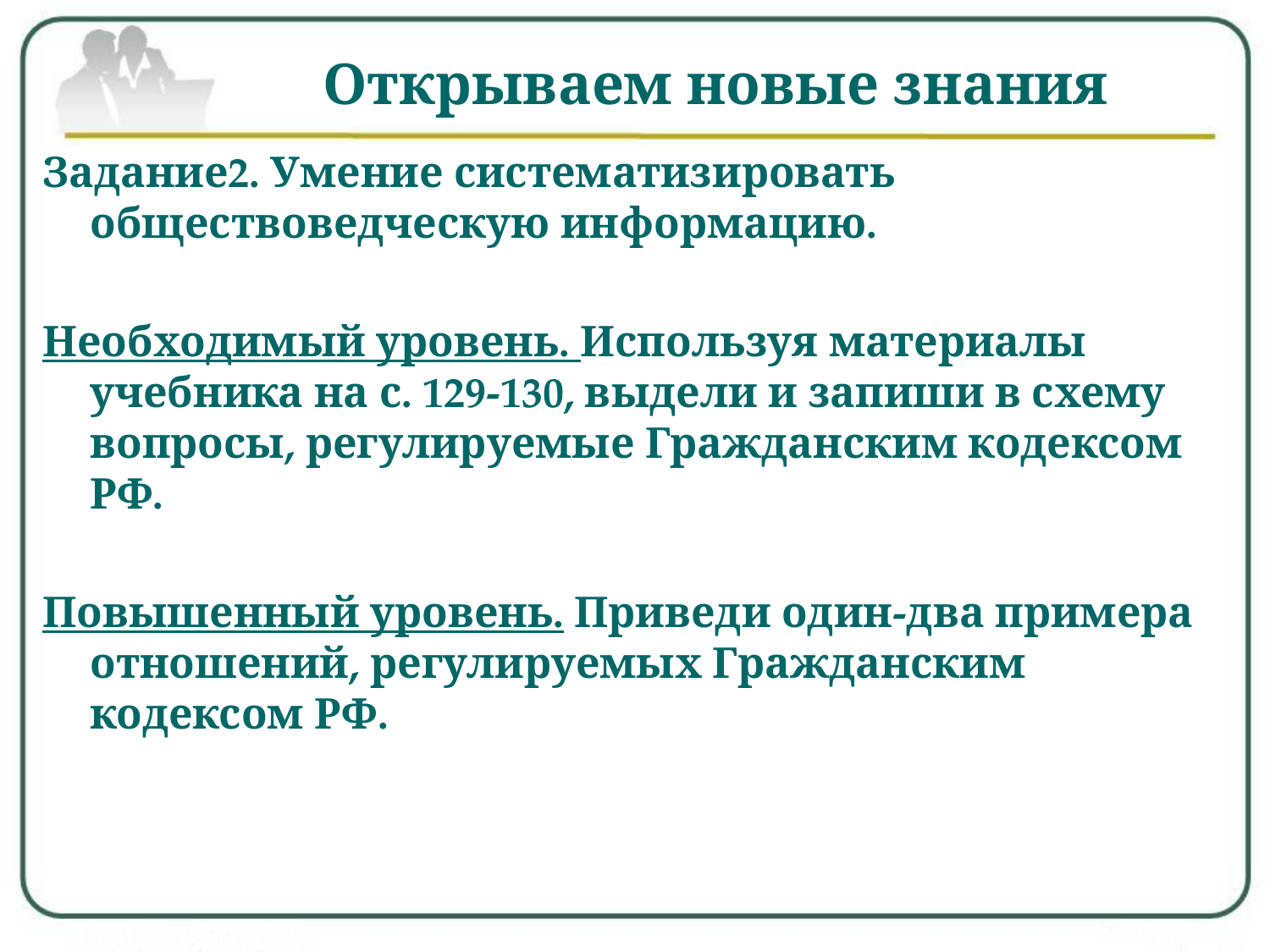

# Открываем новые знания
Задание2. Умение систематизировать обществоведческую информацию.

Необходимый уровень. Используя материалы учебника на с. 129-130, выдели и запиши в схему вопросы, регулируемые Гражданским кодексом РФ.

Повышенный уровень. Приведи один-два примера отношений, регулируемых Гражданским кодексом РФ.